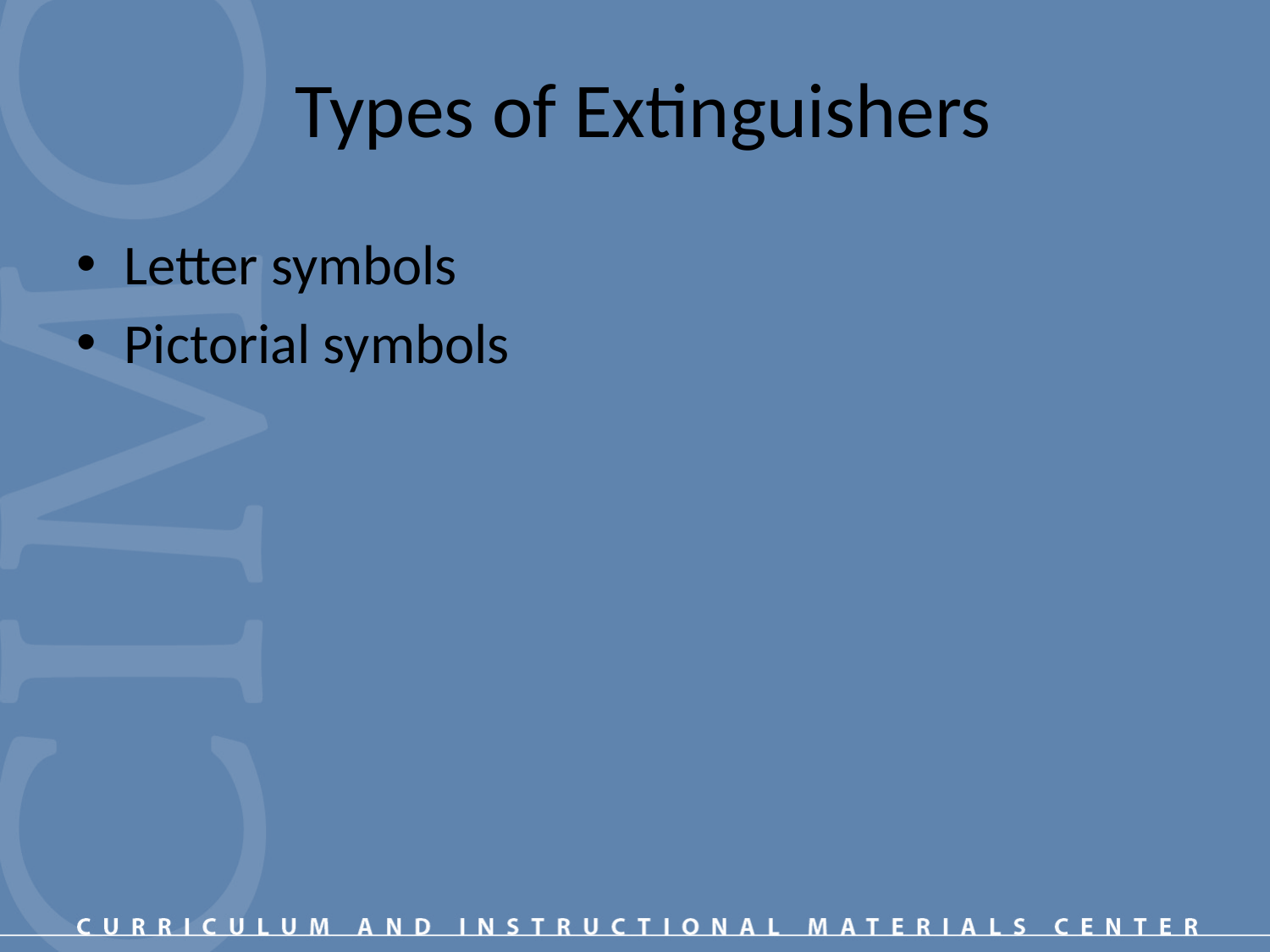

# Types of Extinguishers
Letter symbols
Pictorial symbols